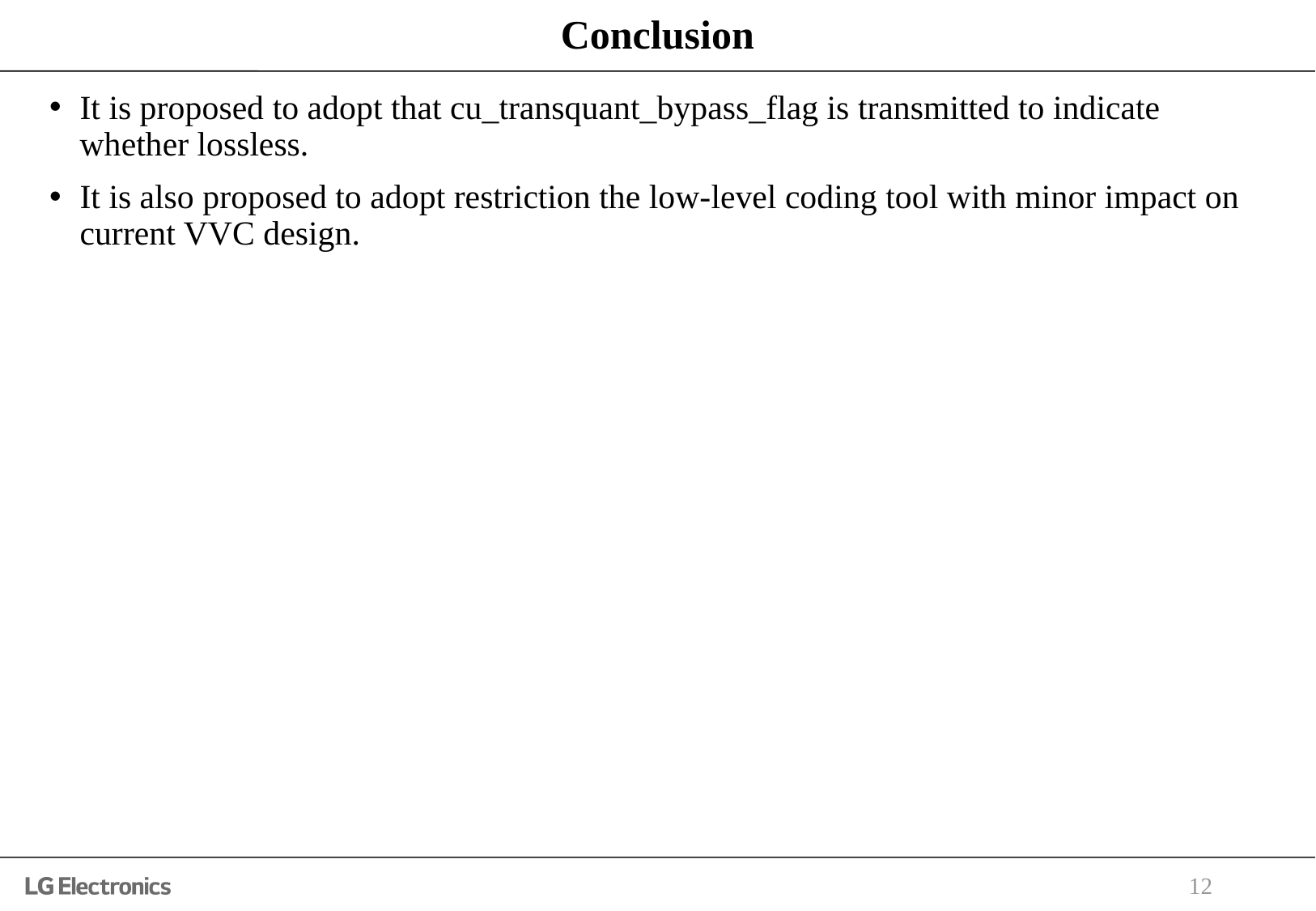

# Conclusion
It is proposed to adopt that cu_transquant_bypass_flag is transmitted to indicate whether lossless.
It is also proposed to adopt restriction the low-level coding tool with minor impact on current VVC design.

12